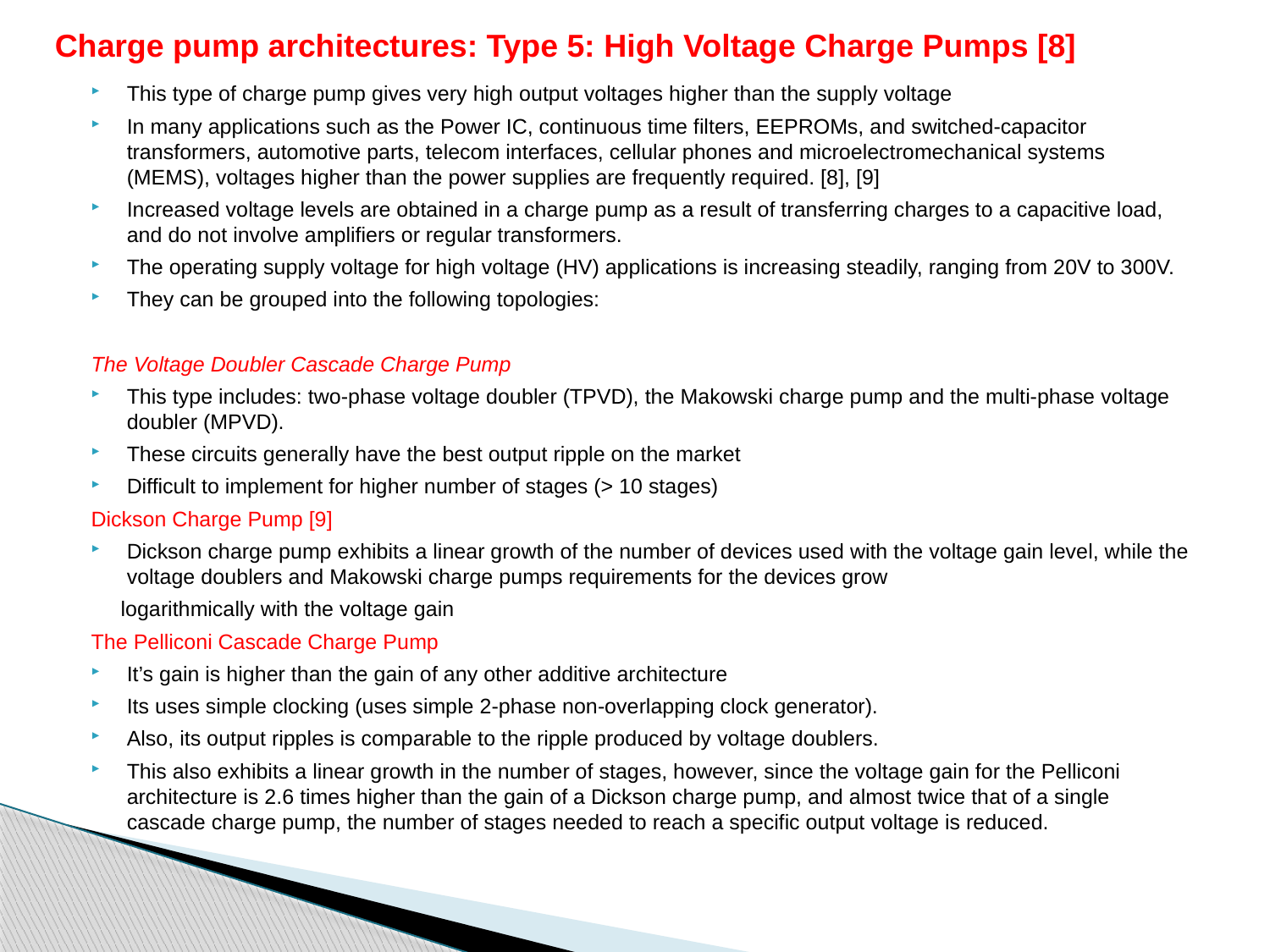

# Charge pump architectures: Type 5: High Voltage Charge Pumps [8]
This type of charge pump gives very high output voltages higher than the supply voltage
In many applications such as the Power IC, continuous time filters, EEPROMs, and switched-capacitor transformers, automotive parts, telecom interfaces, cellular phones and microelectromechanical systems (MEMS), voltages higher than the power supplies are frequently required. [8], [9]
Increased voltage levels are obtained in a charge pump as a result of transferring charges to a capacitive load, and do not involve amplifiers or regular transformers.
The operating supply voltage for high voltage (HV) applications is increasing steadily, ranging from 20V to 300V.
They can be grouped into the following topologies:

The Voltage Doubler Cascade Charge Pump
This type includes: two-phase voltage doubler (TPVD), the Makowski charge pump and the multi-phase voltage doubler (MPVD).
These circuits generally have the best output ripple on the market
Difficult to implement for higher number of stages (> 10 stages)
Dickson Charge Pump [9]
Dickson charge pump exhibits a linear growth of the number of devices used with the voltage gain level, while the voltage doublers and Makowski charge pumps requirements for the devices grow
     logarithmically with the voltage gain
The Pelliconi Cascade Charge Pump
It’s gain is higher than the gain of any other additive architecture
Its uses simple clocking (uses simple 2-phase non-overlapping clock generator).
Also, its output ripples is comparable to the ripple produced by voltage doublers.
This also exhibits a linear growth in the number of stages, however, since the voltage gain for the Pelliconi architecture is 2.6 times higher than the gain of a Dickson charge pump, and almost twice that of a single cascade charge pump, the number of stages needed to reach a specific output voltage is reduced.